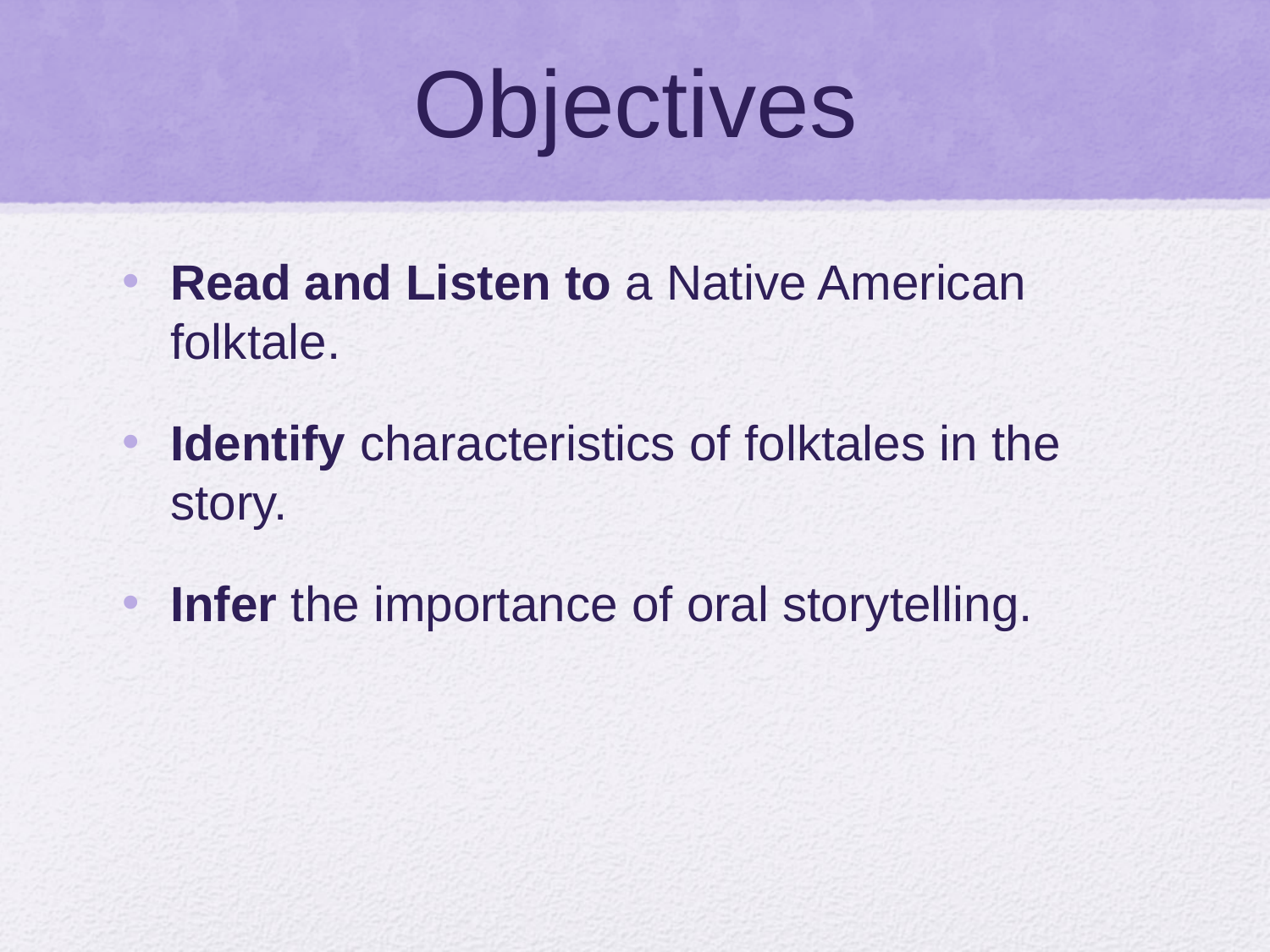

# Objectives
Read and Listen to a Native American folktale.
Identify characteristics of folktales in the story.
Infer the importance of oral storytelling.